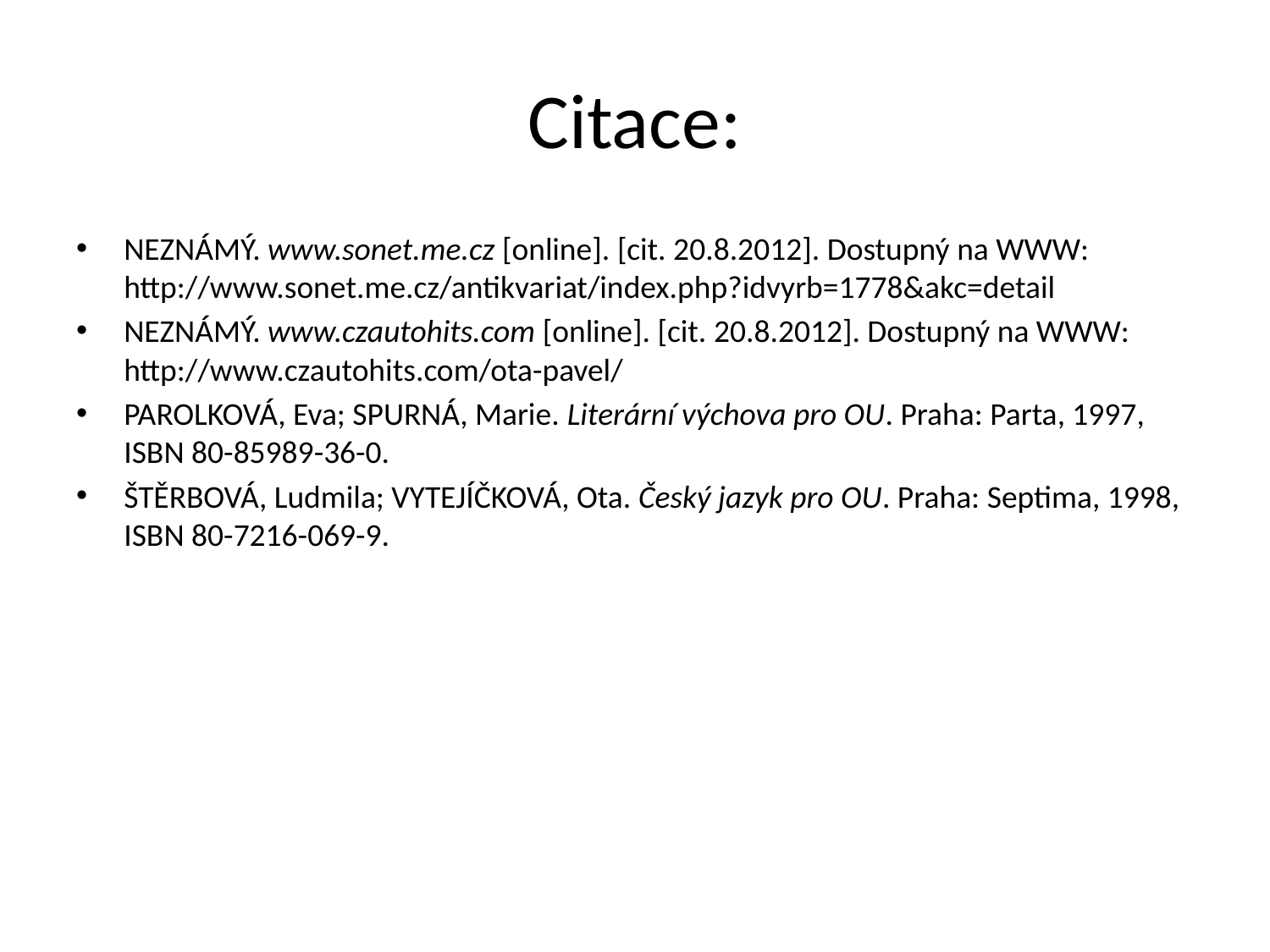

# Citace:
NEZNÁMÝ. www.sonet.me.cz [online]. [cit. 20.8.2012]. Dostupný na WWW: http://www.sonet.me.cz/antikvariat/index.php?idvyrb=1778&akc=detail
NEZNÁMÝ. www.czautohits.com [online]. [cit. 20.8.2012]. Dostupný na WWW: http://www.czautohits.com/ota-pavel/
PAROLKOVÁ, Eva; SPURNÁ, Marie. Literární výchova pro OU. Praha: Parta, 1997, ISBN 80-85989-36-0.
ŠTĚRBOVÁ, Ludmila; VYTEJÍČKOVÁ, Ota. Český jazyk pro OU. Praha: Septima, 1998, ISBN 80-7216-069-9.